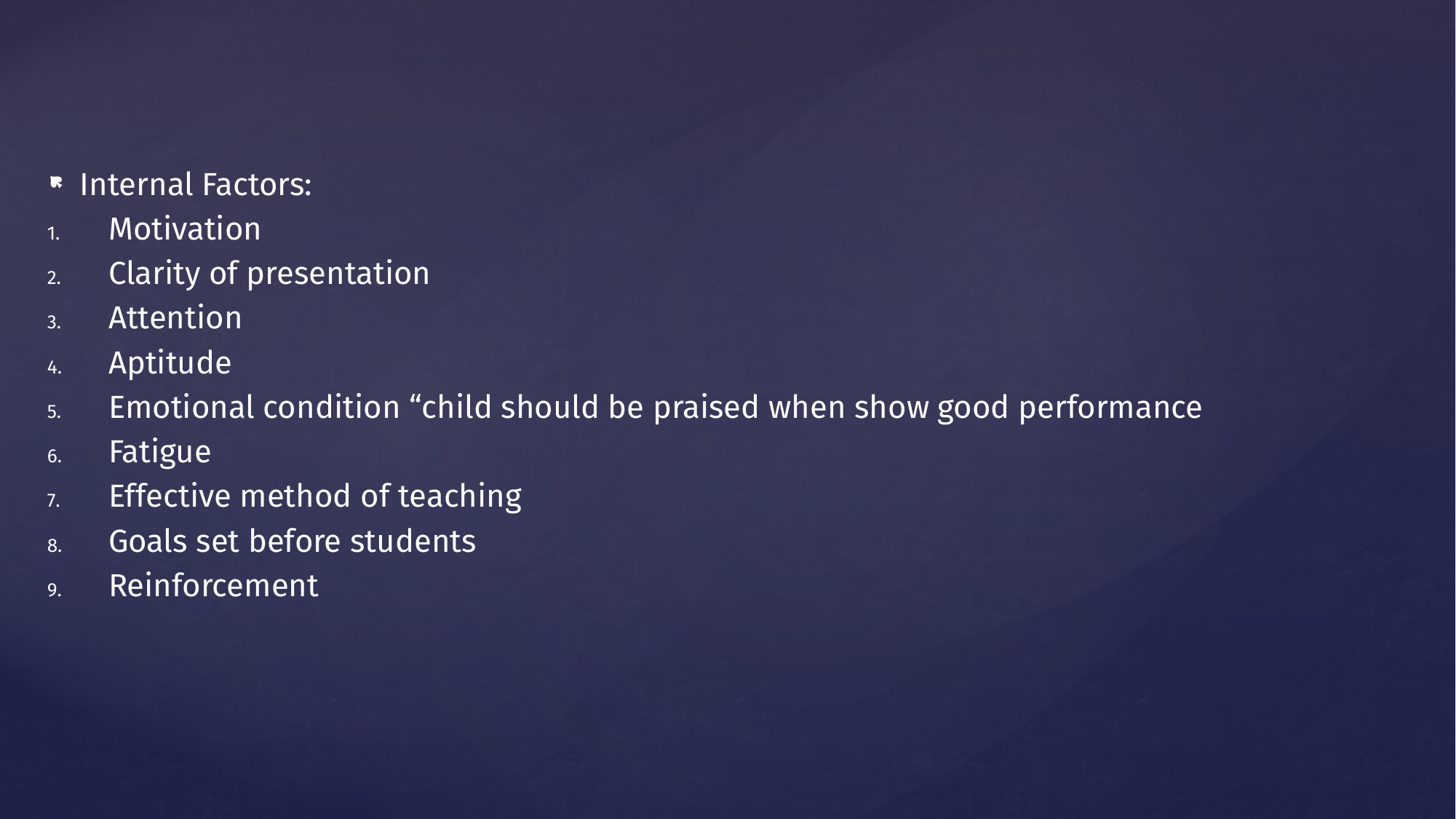

Internal Factors:
Motivation
Clarity of presentation
Attention
Aptitude
Emotional condition “child should be praised when show good performance
Fatigue
Effective method of teaching
Goals set before students
Reinforcement